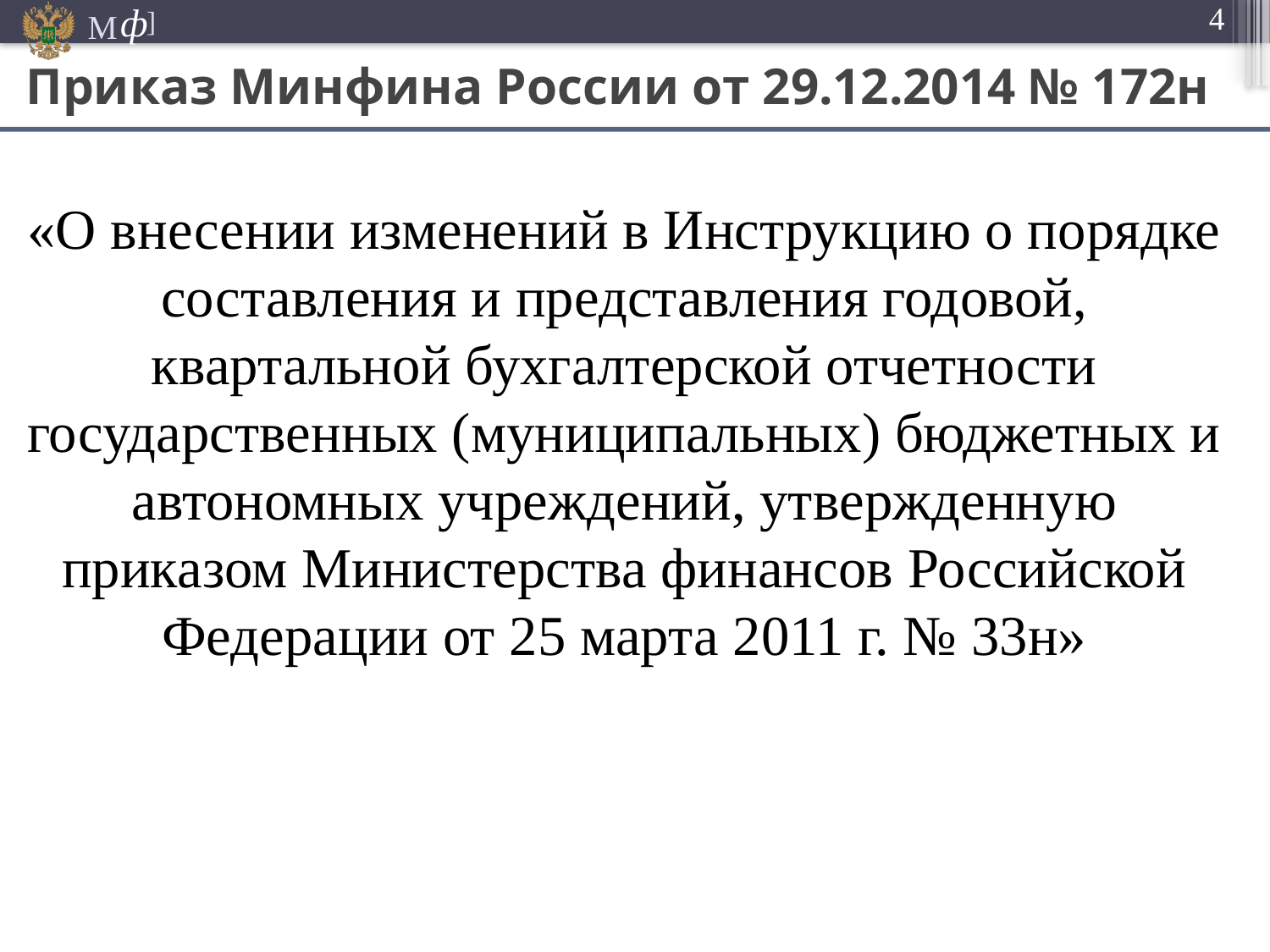

Приказ Минфина России от 29.12.2014 № 172н

# «О внесении изменений в Инструкцию о порядке составления и представления годовой, квартальной бухгалтерской отчетности государственных (муниципальных) бюджетных и автономных учреждений, утвержденную приказом Министерства финансов Российской Федерации от 25 марта 2011 г. № 33н»